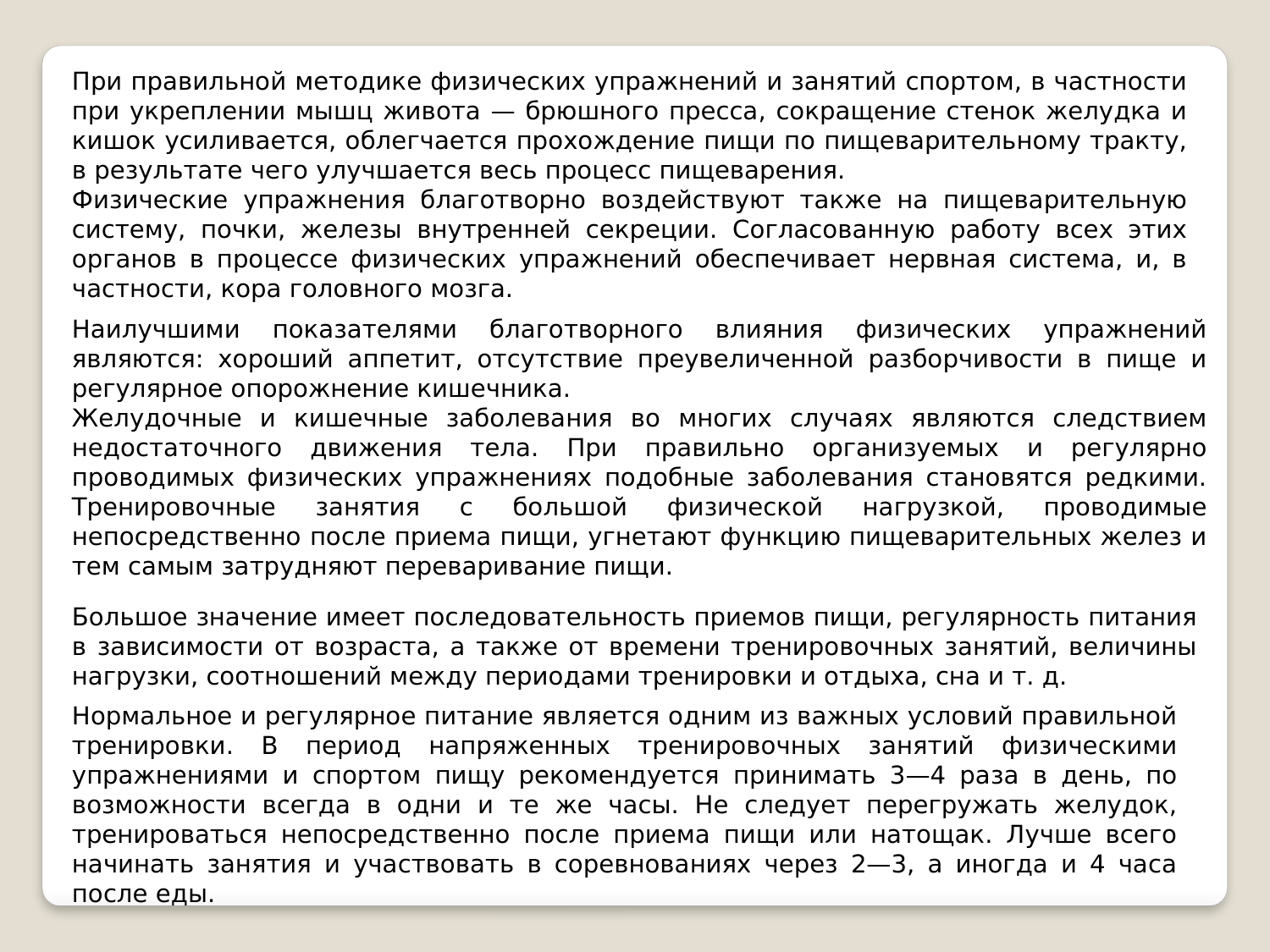

При правильной методике физических упражнений и занятий спортом, в частности при укреплении мышц живота — брюшного пресса, сокращение стенок желудка и кишок усиливается, облегчается прохождение пищи по пищеварительному тракту, в результате чего улучшается весь процесс пищеварения.
Физические упражнения благотворно воздействуют также на пищеварительную систему, почки, железы внутренней секреции. Согласованную работу всех этих органов в процессе физических упражнений обеспечивает нервная система, и, в частности, кора головного мозга.
Наилучшими показателями благотворного влияния физических упражнений являются: хороший аппетит, отсутствие преувеличенной разборчивости в пище и регулярное опорожнение кишечника.
Желудочные и кишечные заболевания во многих случаях являются следствием недостаточного движения тела. При правильно организуемых и регулярно проводимых физических упражнениях подобные заболевания становятся редкими. Тренировочные занятия с большой физической нагрузкой, проводимые непосредственно после приема пищи, угнетают функцию пищеварительных желез и тем самым затрудняют переваривание пищи.
Большое значение имеет последовательность приемов пищи, регулярность питания в зависимости от возраста, а также от времени тренировочных занятий, величины нагрузки, соотношений между периодами тренировки и отдыха, сна и т. д.
Нормальное и регулярное питание является одним из важных условий правильной тренировки. В период напряженных тренировочных занятий физическими упражнениями и спортом пищу рекомендуется принимать 3—4 раза в день, по возможности всегда в одни и те же часы. Не следует перегружать желудок, тренироваться непосредственно после приема пищи или натощак. Лучше всего начинать занятия и участвовать в соревнованиях через 2—3, а иногда и 4 часа после еды.